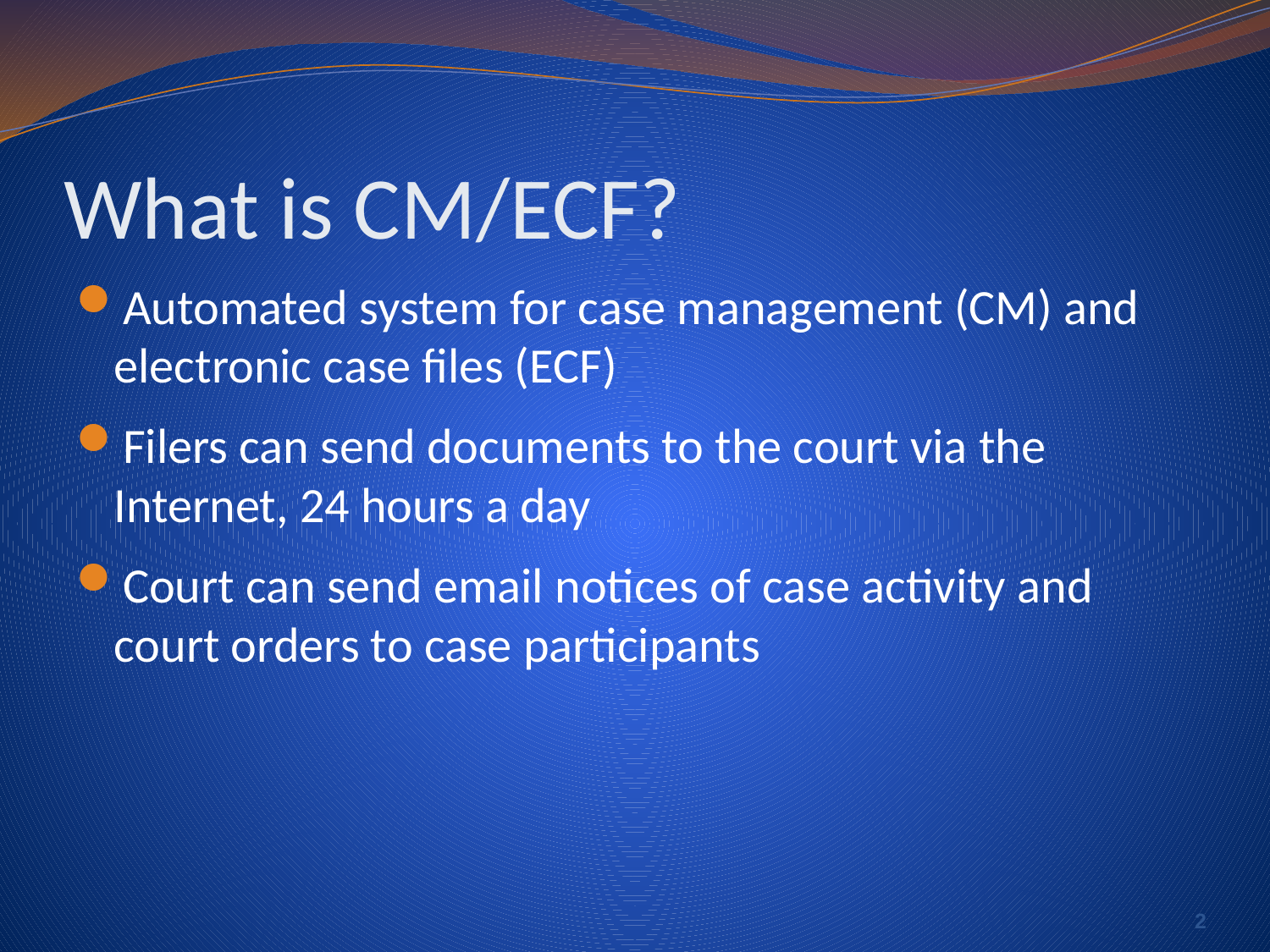

# What is CM/ECF?
Automated system for case management (CM) and electronic case files (ECF)
Filers can send documents to the court via the Internet, 24 hours a day
Court can send email notices of case activity and court orders to case participants
2